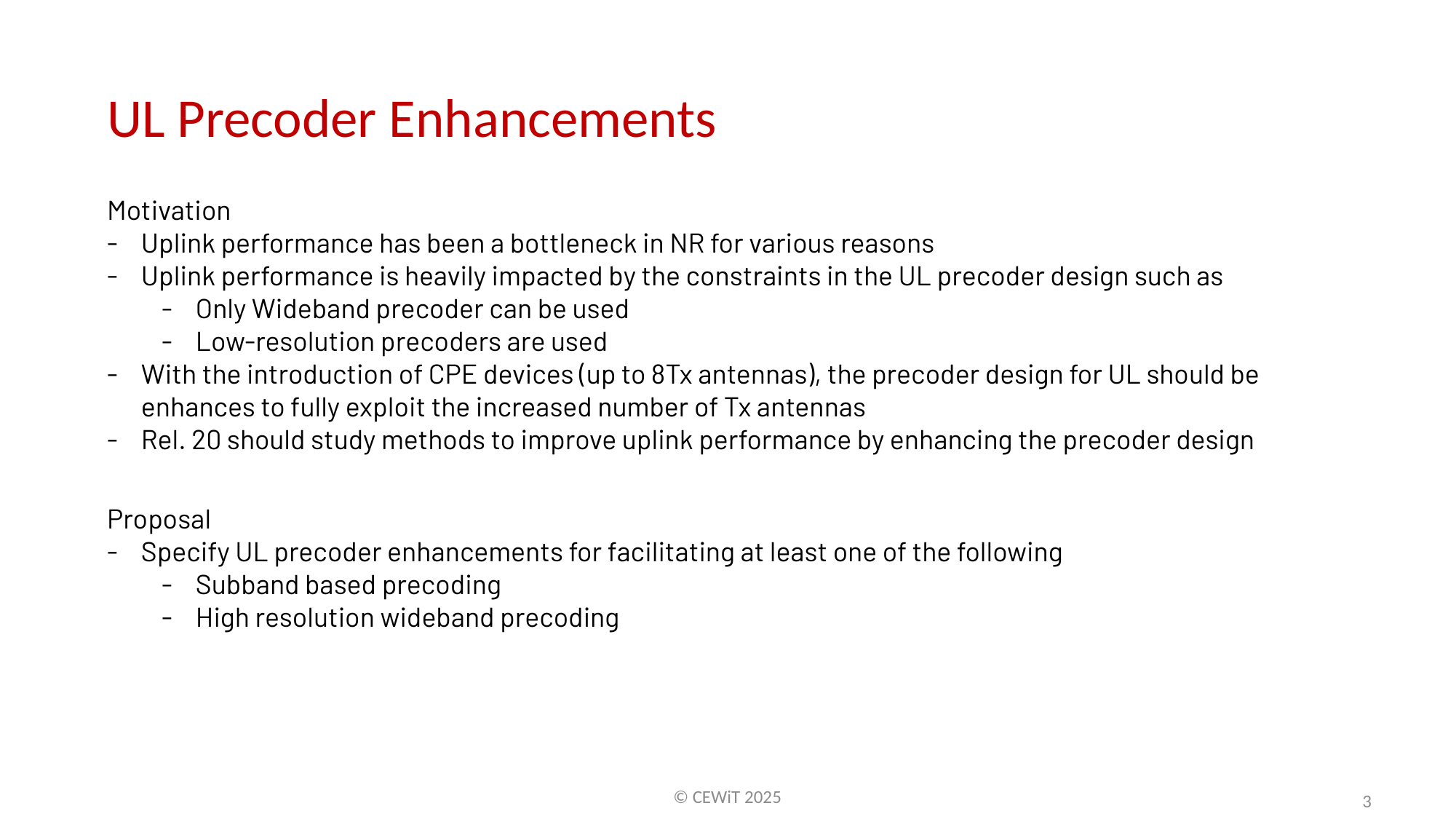

UL Precoder Enhancements
Motivation
Uplink performance has been a bottleneck in NR for various reasons
Uplink performance is heavily impacted by the constraints in the UL precoder design such as
Only Wideband precoder can be used
Low-resolution precoders are used
With the introduction of CPE devices (up to 8Tx antennas), the precoder design for UL should be enhances to fully exploit the increased number of Tx antennas
Rel. 20 should study methods to improve uplink performance by enhancing the precoder design
Proposal
Specify UL precoder enhancements for facilitating at least one of the following
Subband based precoding
High resolution wideband precoding
© CEWiT 2025
3